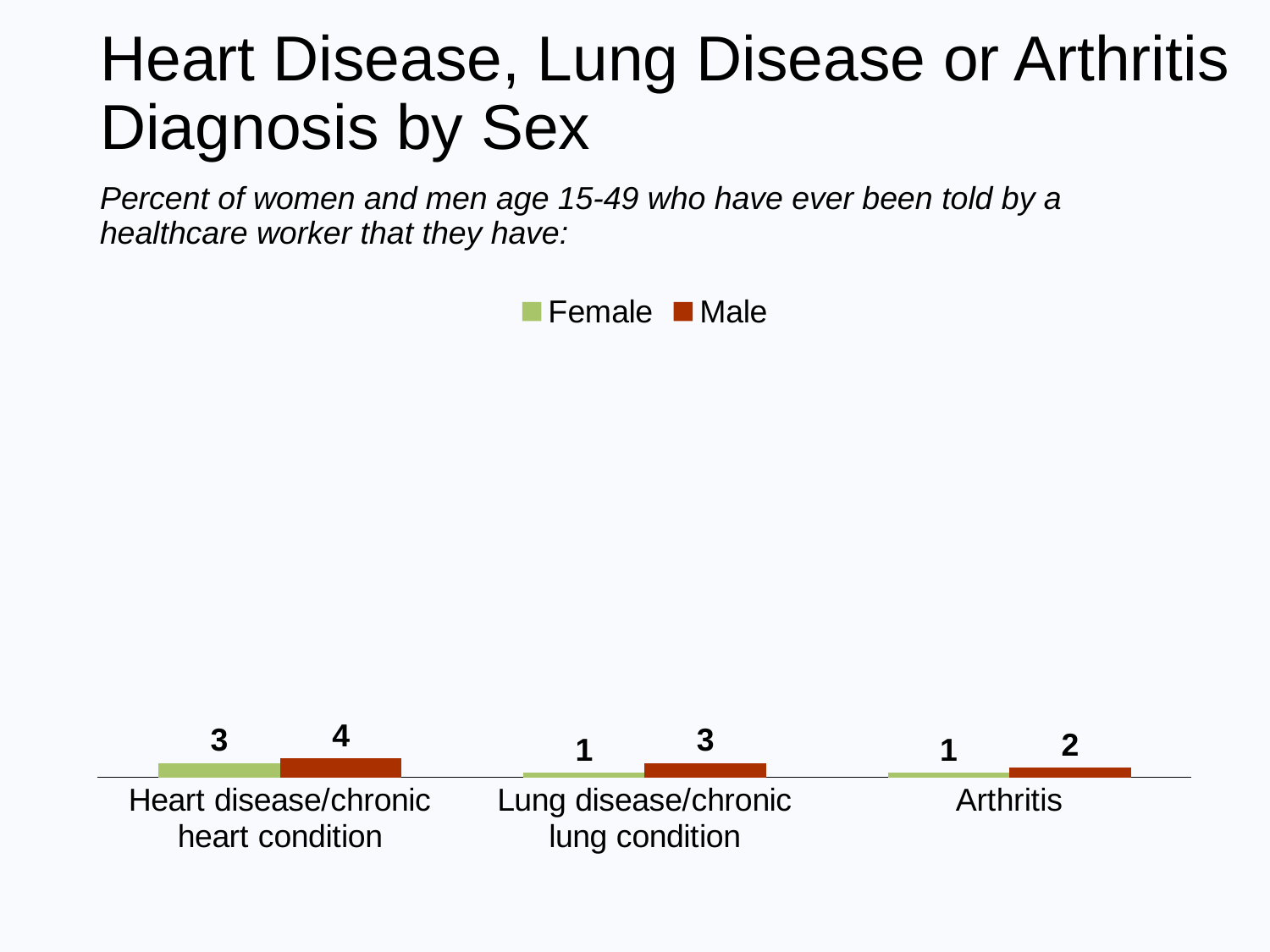

# Heart Disease, Lung Disease or Arthritis Diagnosis by Sex
Percent of women and men age 15-49 who have ever been told by a healthcare worker that they have:

### Chart

| Category | Female | Male |
|---|---|---|
| Heart disease/chronic heart condition | 3.0 | 4.0 |
| Lung disease/chronic lung condition | 1.0 | 3.0 |
| Arthritis | 1.0 | 2.0 |